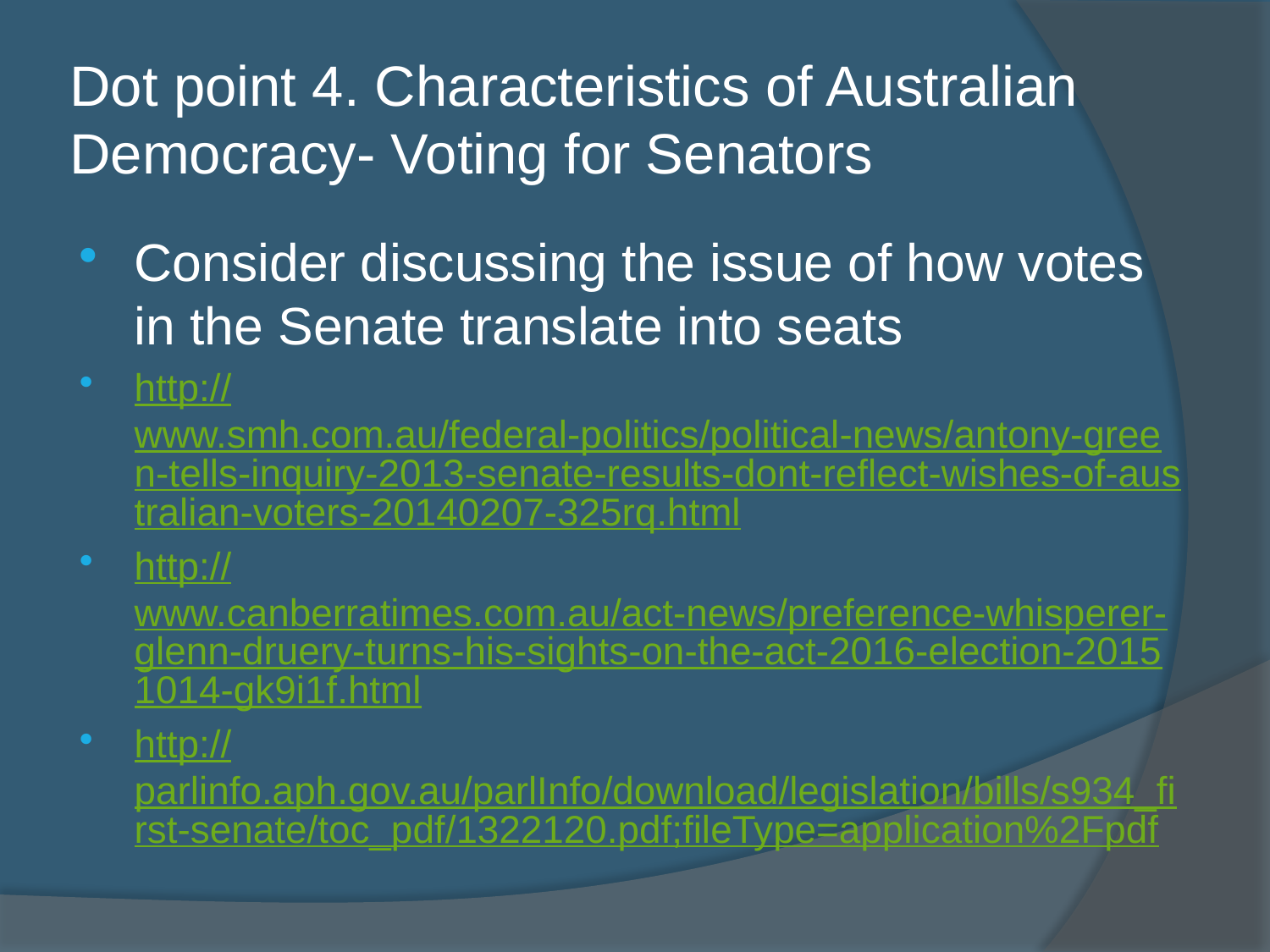

# Dot point 4. Characteristics of Australian Democracy- Voting for Senators
Consider discussing the issue of how votes in the Senate translate into seats
http://www.smh.com.au/federal-politics/political-news/antony-green-tells-inquiry-2013-senate-results-dont-reflect-wishes-of-australian-voters-20140207-325rq.html
http://www.canberratimes.com.au/act-news/preference-whisperer-glenn-druery-turns-his-sights-on-the-act-2016-election-20151014-gk9i1f.html
http://parlinfo.aph.gov.au/parlInfo/download/legislation/bills/s934_first-senate/toc_pdf/1322120.pdf;fileType=application%2Fpdf